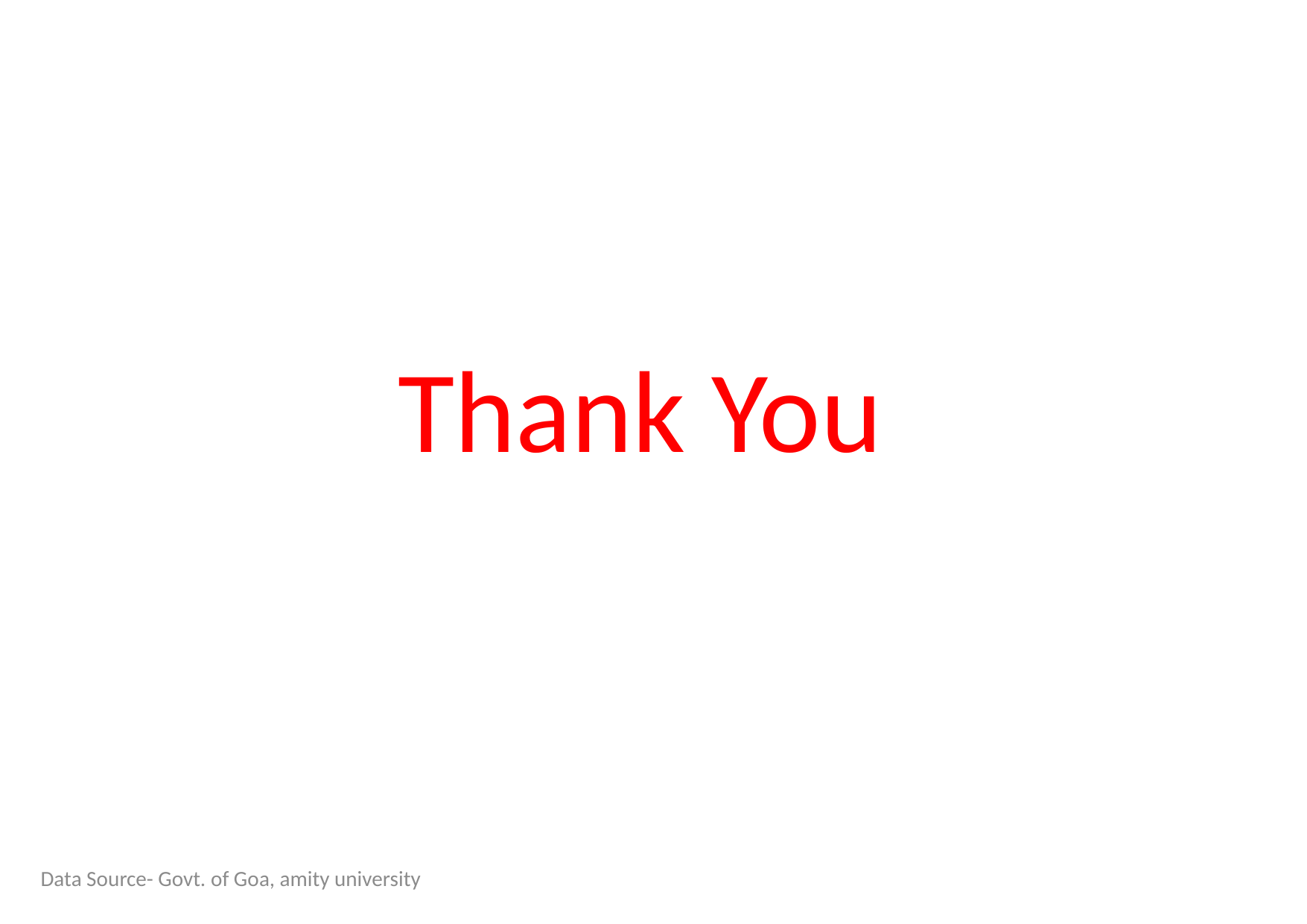

# Thank You
Data Source- Govt. of Goa, amity university